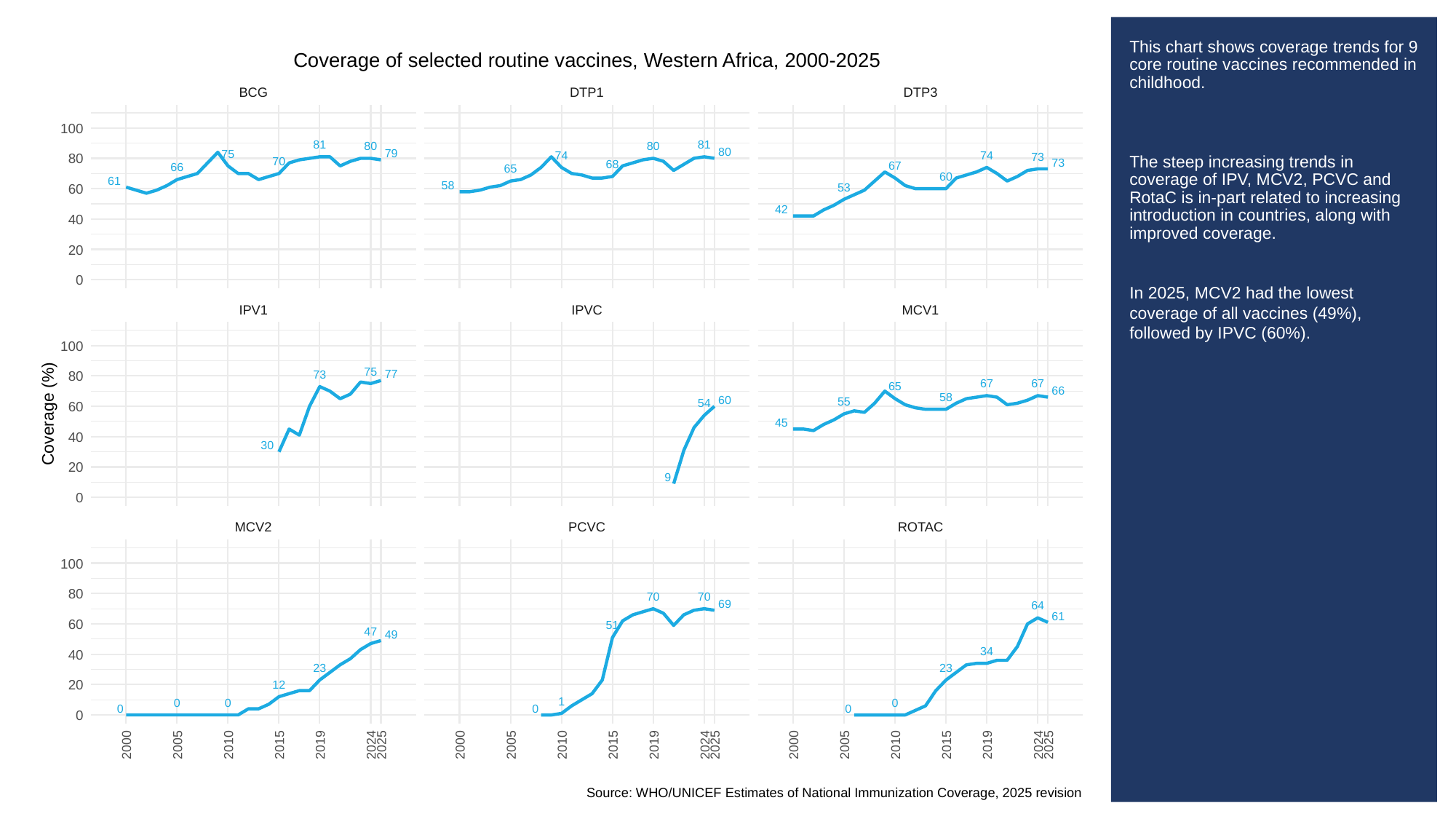

# This chart shows coverage trends for 9 core routine vaccines recommended in childhood.

The steep increasing trends in coverage of IPV, MCV2, PCVC and RotaC is in-part related to increasing introduction in countries, along with improved coverage.

In 2025, MCV2 had the lowest coverage of all vaccines (49%), followed by IPVC (60%).

Coverage of selected routine vaccines, Western Africa, 2000-2025
BCG
DTP1
DTP3

100

81
81
80
80

80
79
75
74
74

73
80

70
73

68
67
66
65

60

61
58
53
60

42
40

20

0

IPV1
IPVC
MCV1

100

75
77
73
80

67
67

65
66

58
60
55
54
60

Coverage (%)
45

40

30

20

9

0

MCV2
PCVC
ROTAC

100

80
70
70

69
64

61

60
51

47
49

34
40

23
23

20
12

1
0
0
0

0
0
0
0

2000
2005
2010
2015
2019
2024
2025
2000
2005
2010
2015
2019
2024
2025
2000
2005
2010
2015
2019
2024
2025
Source: WHO/UNICEF Estimates of National Immunization Coverage, 2025 revision